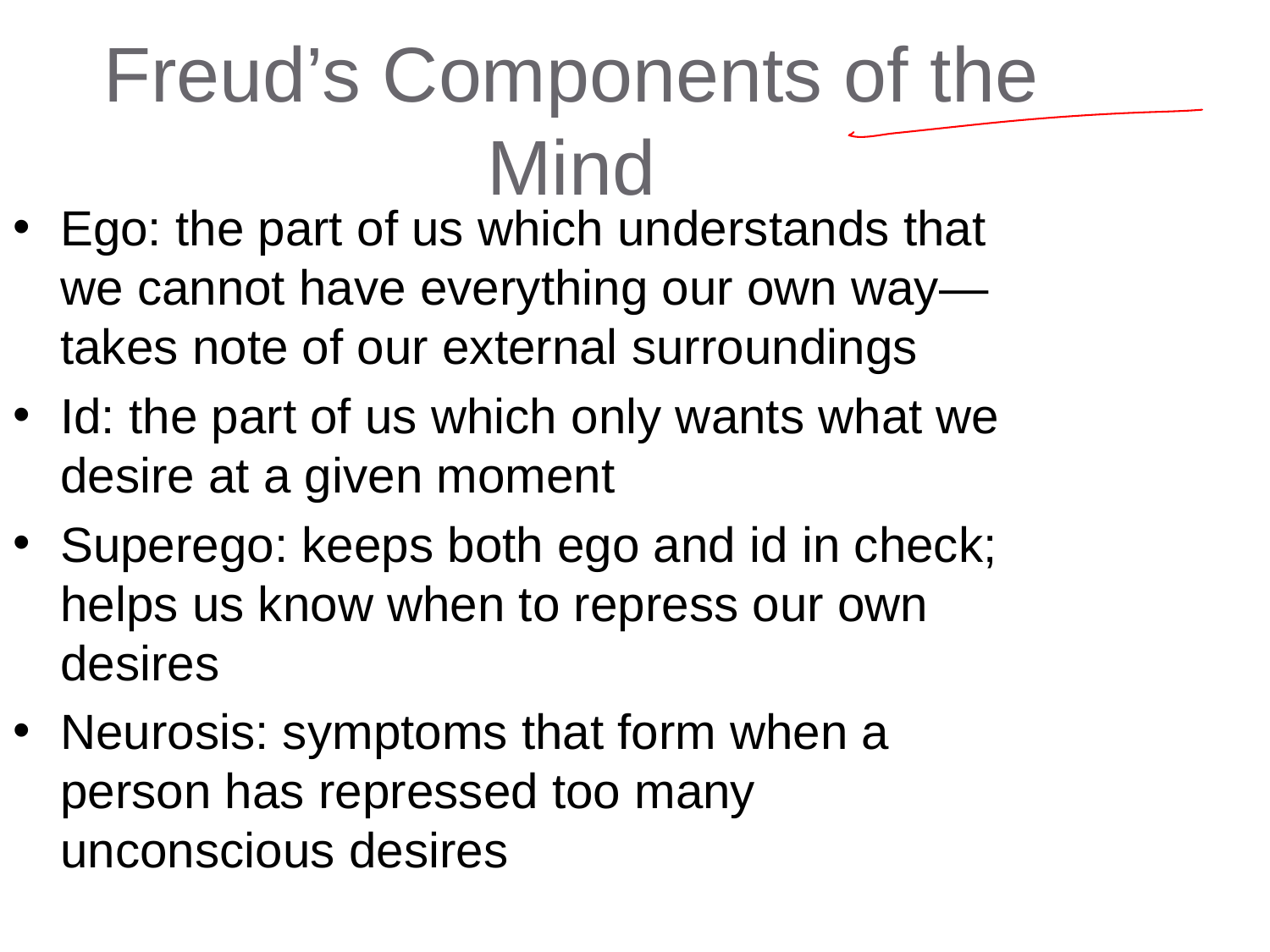

Freud’s Components of the Mind

Ego: the part of us which understands that we cannot have everything our own way—takes note of our external surroundings
Id: the part of us which only wants what we desire at a given moment
Superego: keeps both ego and id in check; helps us know when to repress our own desires
Neurosis: symptoms that form when a person has repressed too many unconscious desires